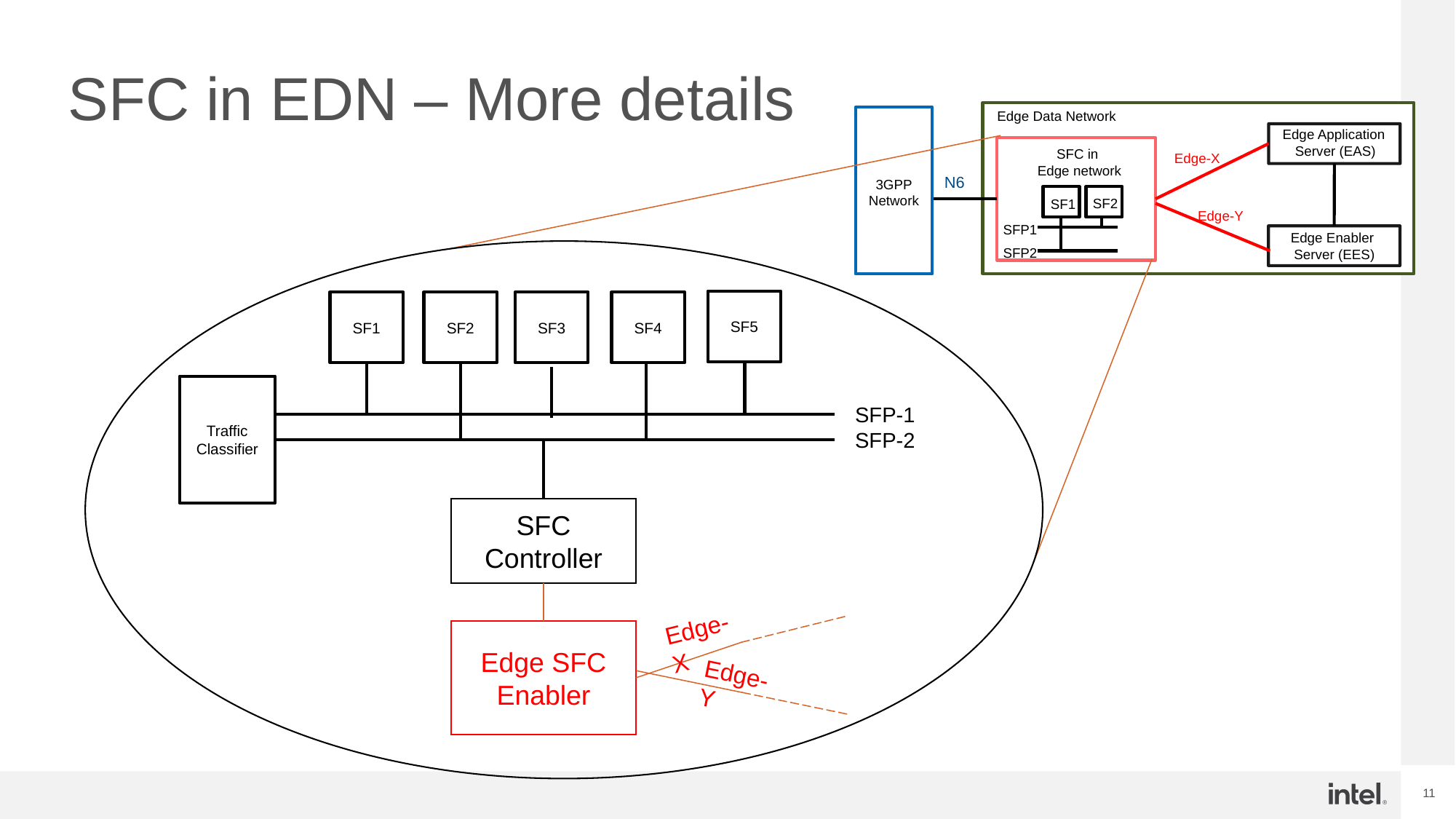

# SFC in EDN – More details

Edge Data Network

Edge Application
Server (EAS)

SFC in
Edge network
Edge-X
3GPP
Network

SF2
SF1
Edge-Y
SFP1
SFP2
Edge Enabler
Server (EES)
N6

SF5
SF1
SF2
SF3
SF4
Traffic Classifier
SFP-1
SFP-2
SFC Controller
Edge-X
Edge SFC Enabler
Edge-Y